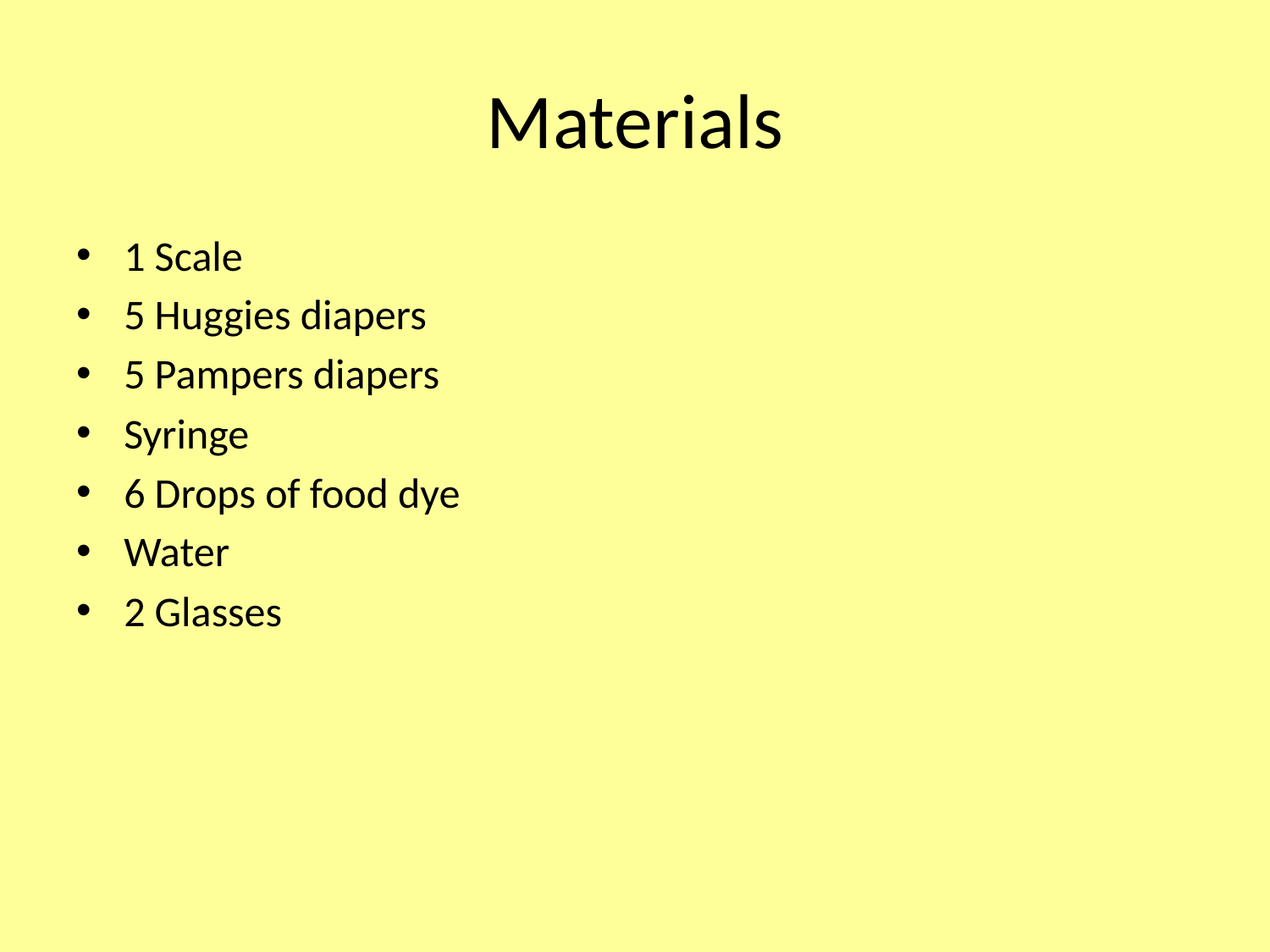

# Materials
1 Scale
5 Huggies diapers
5 Pampers diapers
Syringe
6 Drops of food dye
Water
2 Glasses